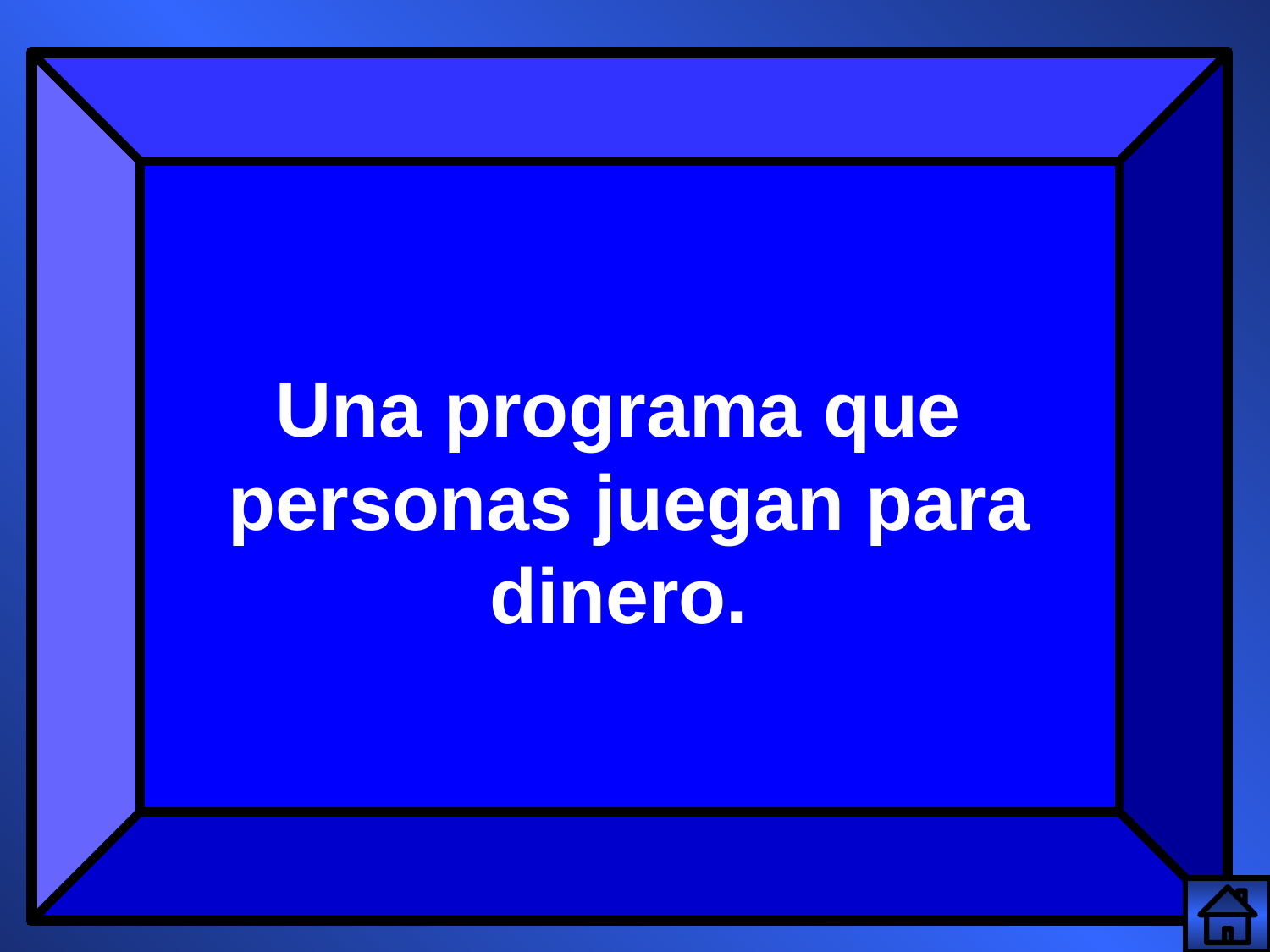

Una programa que
personas juegan para
dinero.